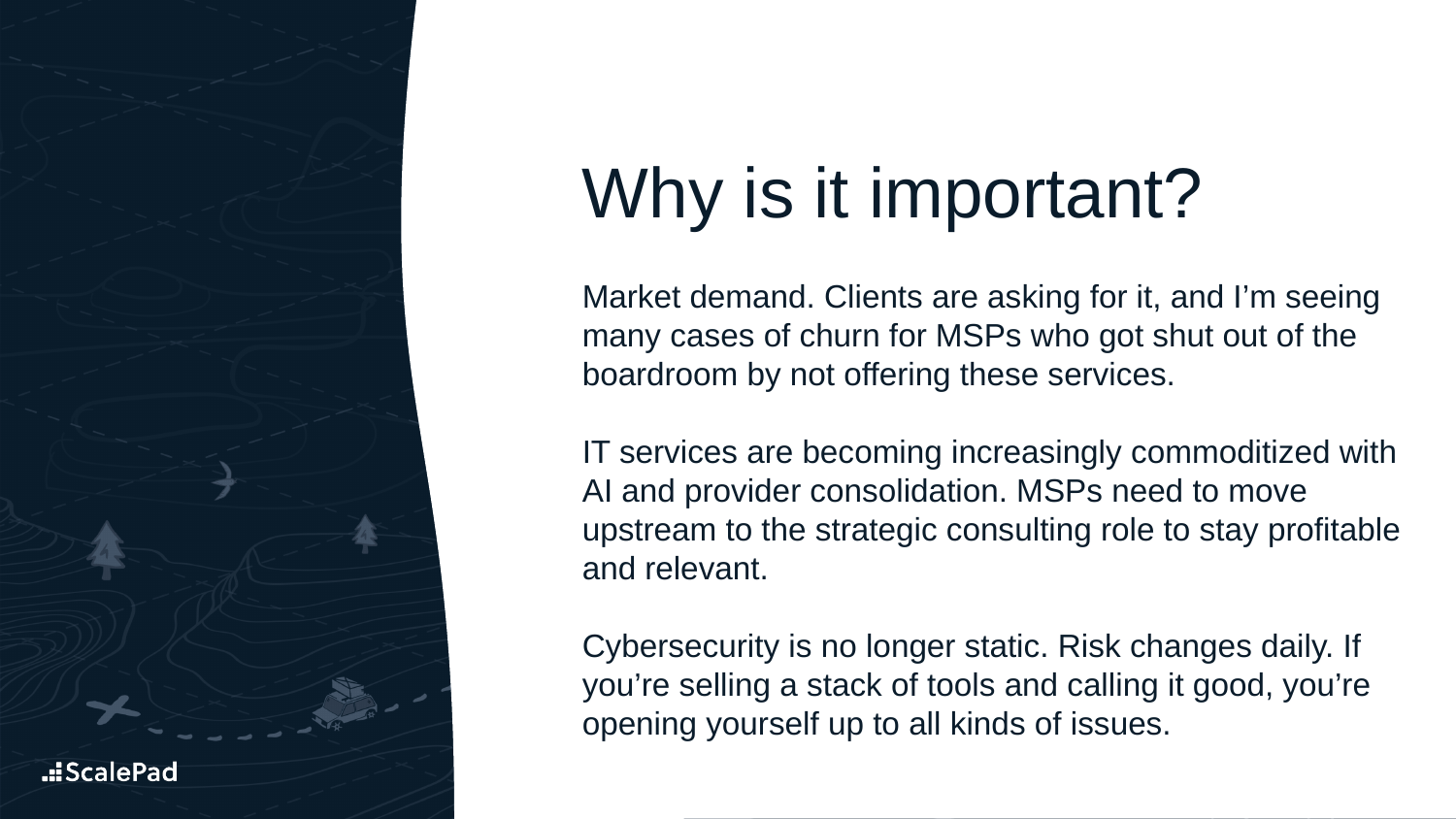

# Why is it important?
Market demand. Clients are asking for it, and I’m seeing many cases of churn for MSPs who got shut out of the boardroom by not offering these services.

IT services are becoming increasingly commoditized with AI and provider consolidation. MSPs need to move upstream to the strategic consulting role to stay profitable and relevant.

Cybersecurity is no longer static. Risk changes daily. If you’re selling a stack of tools and calling it good, you’re opening yourself up to all kinds of issues.